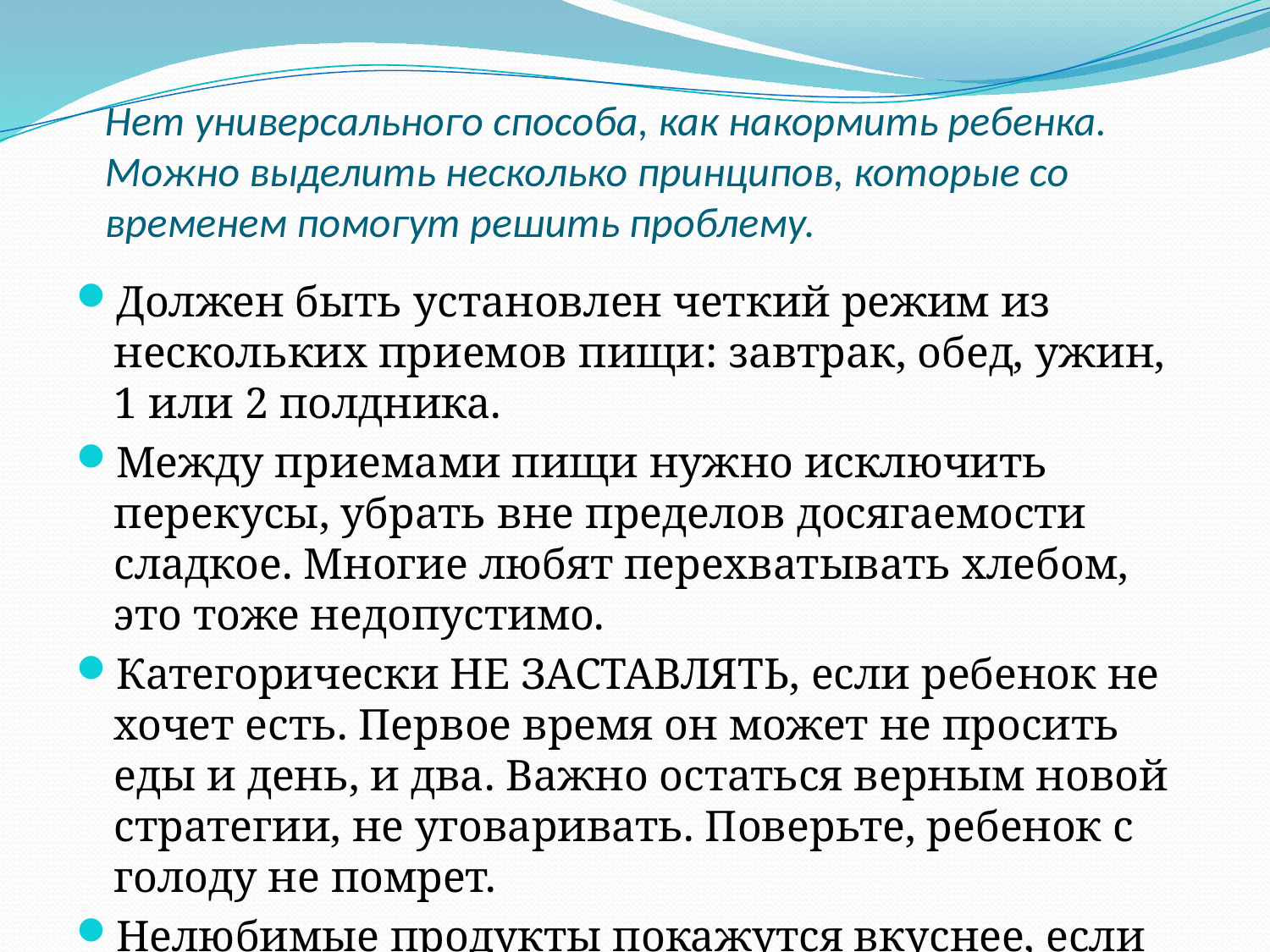

# Нет универсального способа, как накормить ребенка. Можно выделить несколько принципов, которые со временем помогут решить проблему.
Должен быть установлен четкий режим из нескольких приемов пищи: завтрак, обед, ужин, 1 или 2 полдника.
Между приемами пищи нужно исключить перекусы, убрать вне пределов досягаемости сладкое. Многие любят перехватывать хлебом, это тоже недопустимо.
Категорически НЕ ЗАСТАВЛЯТЬ, если ребенок не хочет есть. Первое время он может не просить еды и день, и два. Важно остаться верным новой стратегии, не уговаривать. Поверьте, ребенок с голоду не помрет.
Нелюбимые продукты покажутся вкуснее, если предлагать их голодному ребенку. Так можно приучить даже к тушеной капусте.